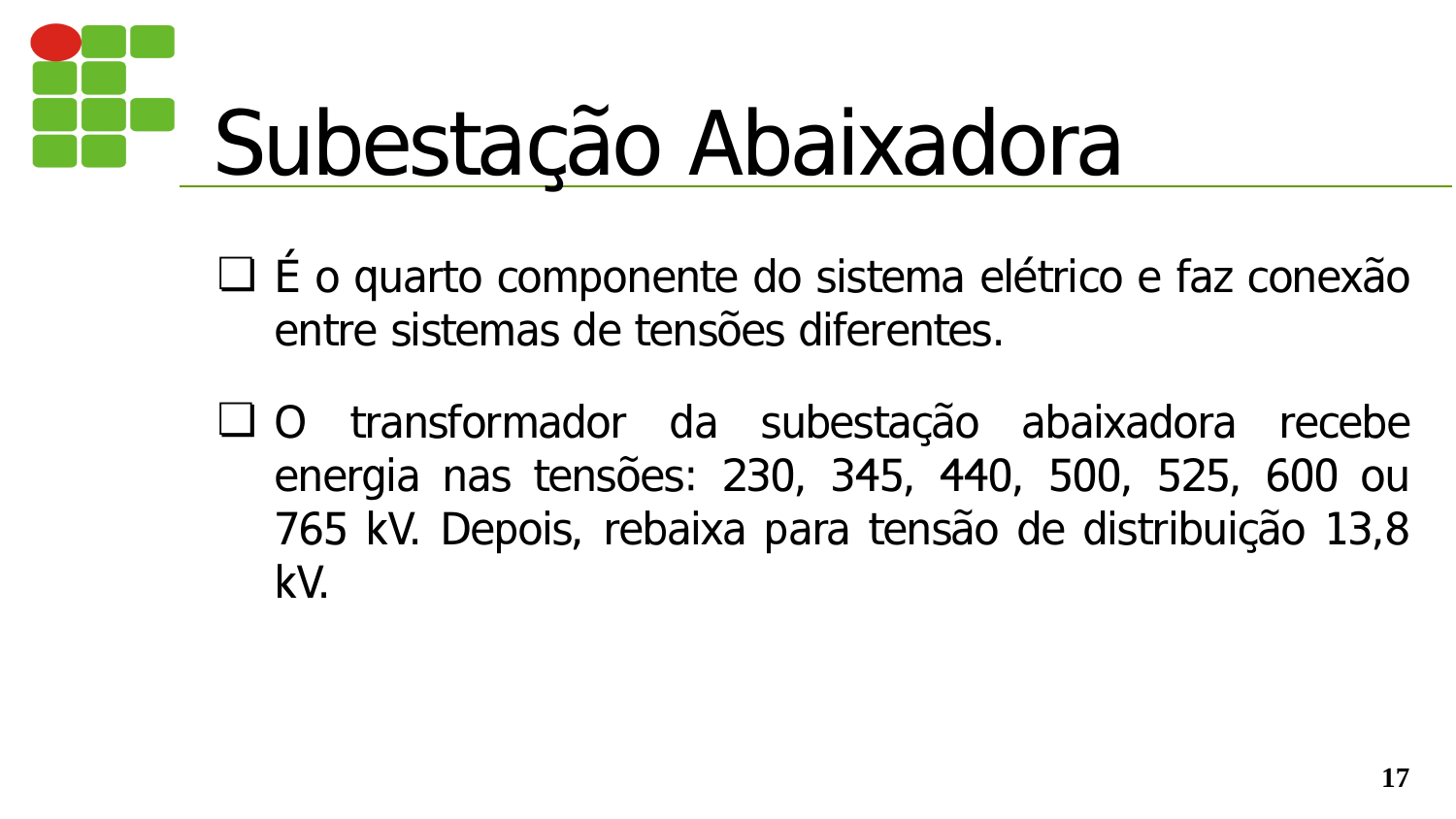

# Subestação Abaixadora
É o quarto componente do sistema elétrico e faz conexão entre sistemas de tensões diferentes.
O transformador da subestação abaixadora recebe energia nas tensões: 230, 345, 440, 500, 525, 600 ou 765 kV. Depois, rebaixa para tensão de distribuição 13,8 kV.
17